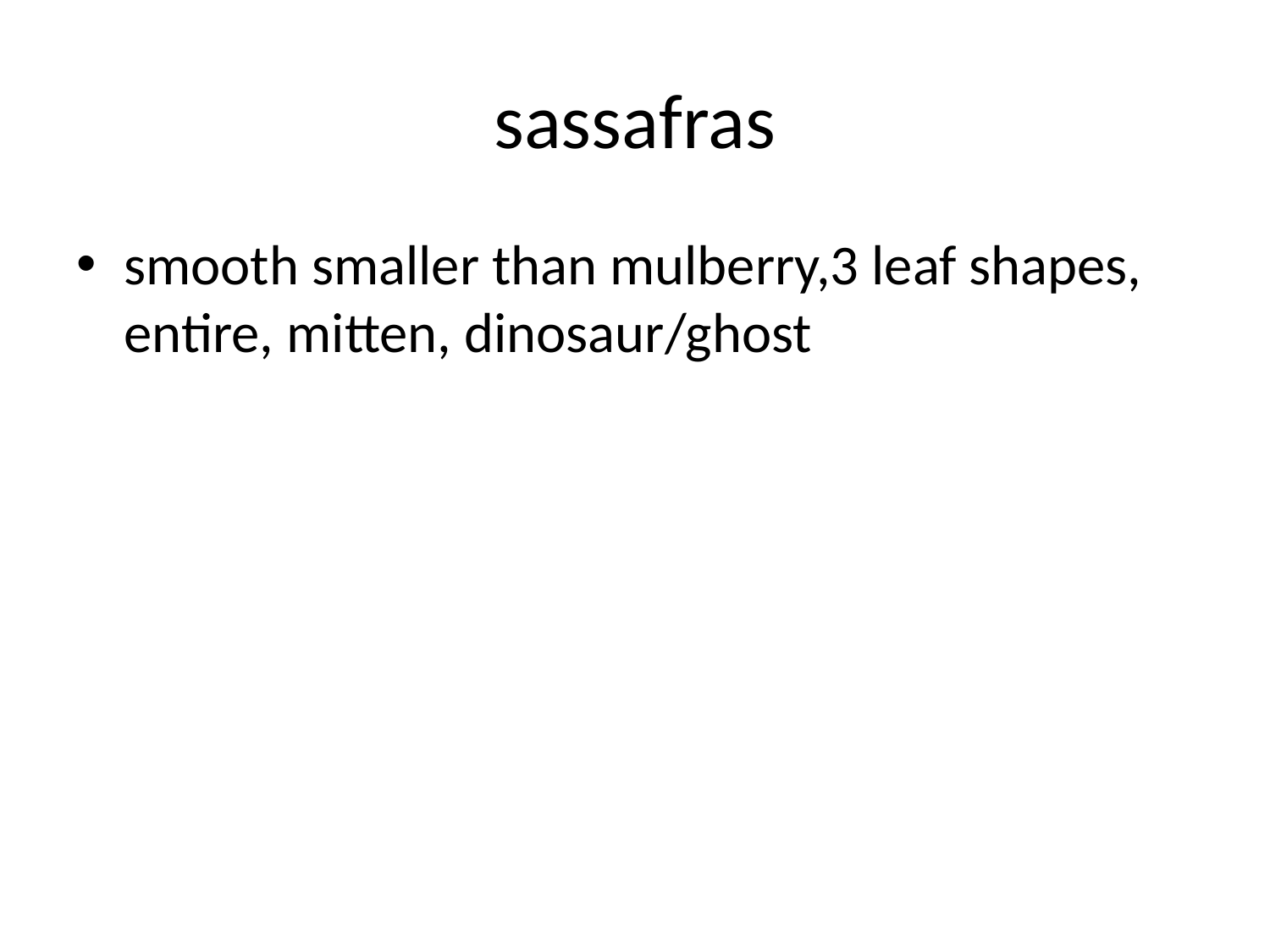

# sassafras
smooth smaller than mulberry,3 leaf shapes, entire, mitten, dinosaur/ghost